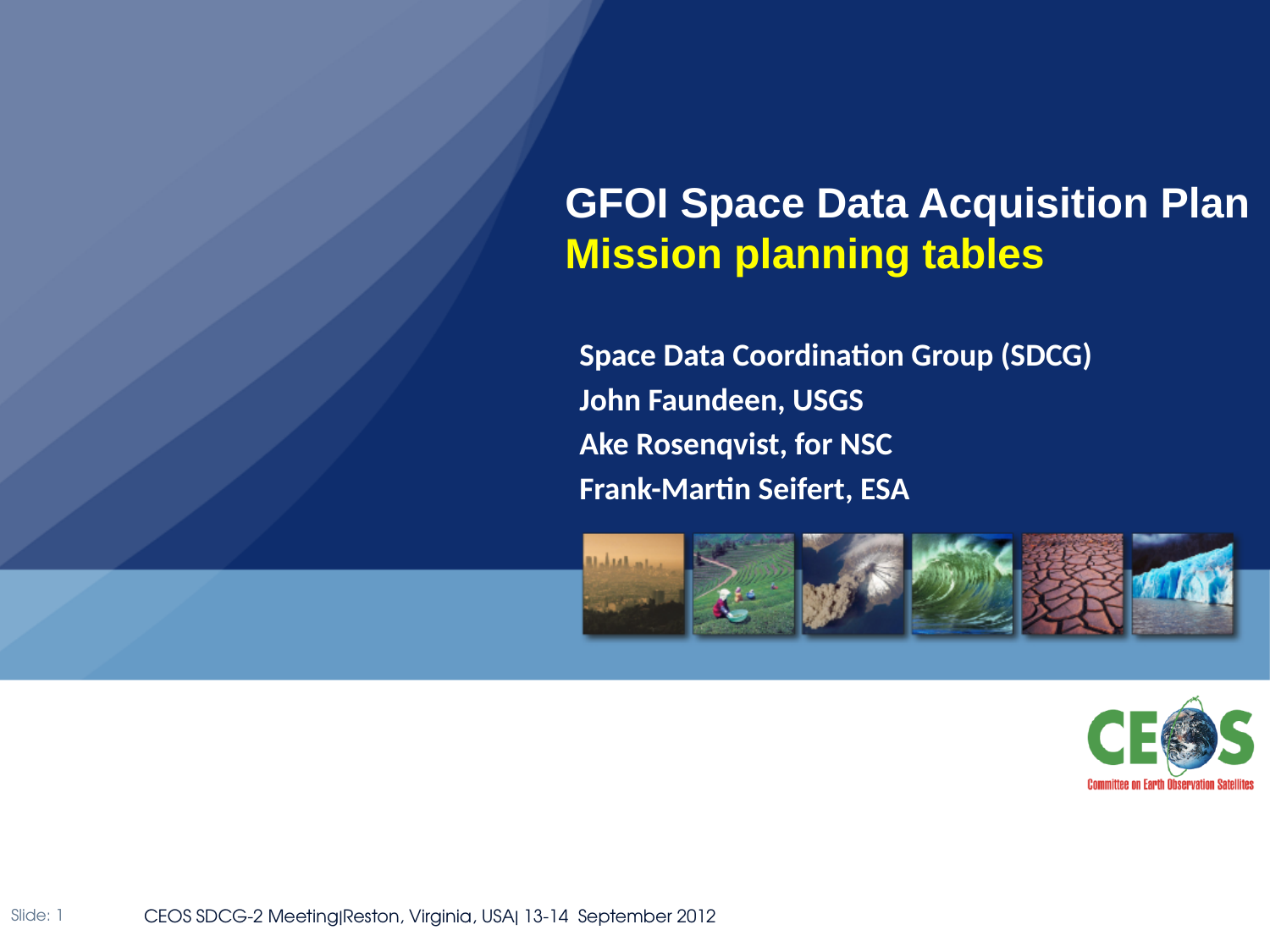

# GFOI Space Data Acquisition Plan Mission planning tables
Space Data Coordination Group (SDCG)
John Faundeen, USGS
Ake Rosenqvist, for NSC
Frank-Martin Seifert, ESA